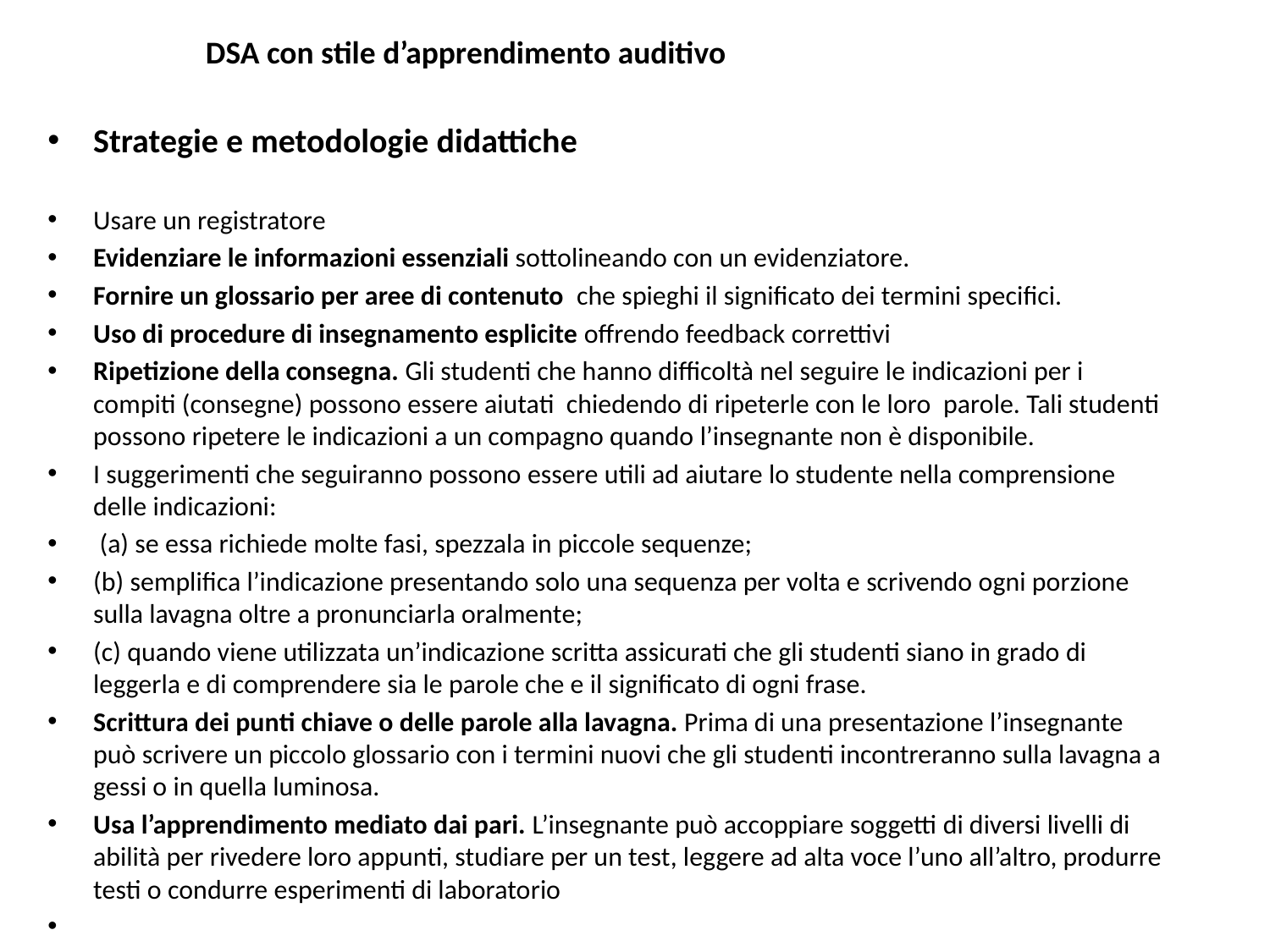

#
DSA con stile d’apprendimento auditivo
Strategie e metodologie didattiche

Usare un registratore
Evidenziare le informazioni essenziali sottolineando con un evidenziatore.
Fornire un glossario per aree di contenuto  che spieghi il significato dei termini specifici.
Uso di procedure di insegnamento esplicite offrendo feedback correttivi
Ripetizione della consegna. Gli studenti che hanno difficoltà nel seguire le indicazioni per i compiti (consegne) possono essere aiutati  chiedendo di ripeterle con le loro  parole. Tali studenti possono ripetere le indicazioni a un compagno quando l’insegnante non è disponibile.
I suggerimenti che seguiranno possono essere utili ad aiutare lo studente nella comprensione delle indicazioni:
 (a) se essa richiede molte fasi, spezzala in piccole sequenze;
(b) semplifica l’indicazione presentando solo una sequenza per volta e scrivendo ogni porzione sulla lavagna oltre a pronunciarla oralmente;
(c) quando viene utilizzata un’indicazione scritta assicurati che gli studenti siano in grado di leggerla e di comprendere sia le parole che e il significato di ogni frase.
Scrittura dei punti chiave o delle parole alla lavagna. Prima di una presentazione l’insegnante può scrivere un piccolo glossario con i termini nuovi che gli studenti incontreranno sulla lavagna a gessi o in quella luminosa.
Usa l’apprendimento mediato dai pari. L’insegnante può accoppiare soggetti di diversi livelli di abilità per rivedere loro appunti, studiare per un test, leggere ad alta voce l’uno all’altro, produrre testi o condurre esperimenti di laboratorio